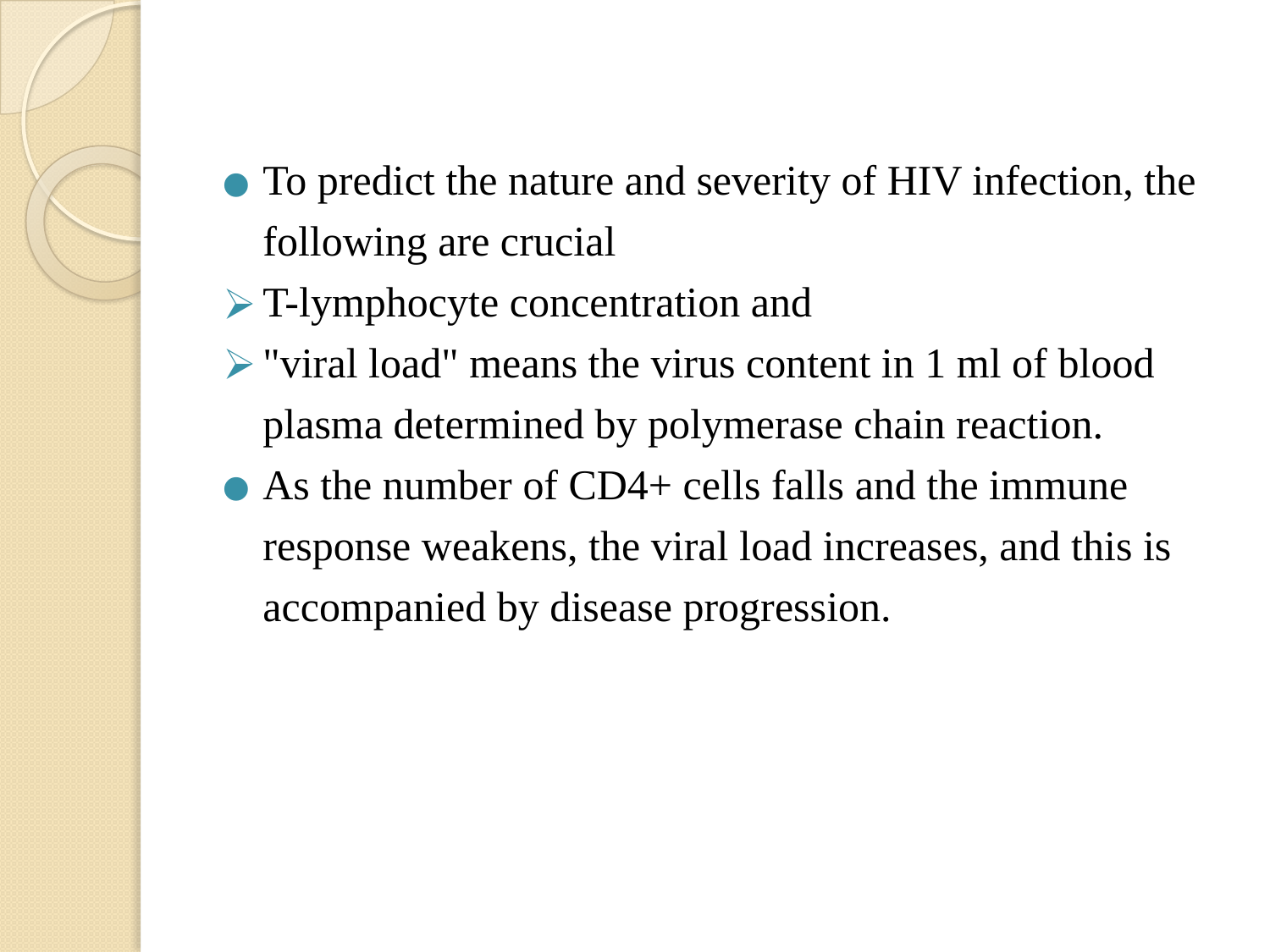

#
To predict the nature and severity of HIV infection, the following are crucial
T-lymphocyte concentration and
"viral load" means the virus content in 1 ml of blood plasma determined by polymerase chain reaction.
As the number of CD4+ cells falls and the immune response weakens, the viral load increases, and this is accompanied by disease progression.